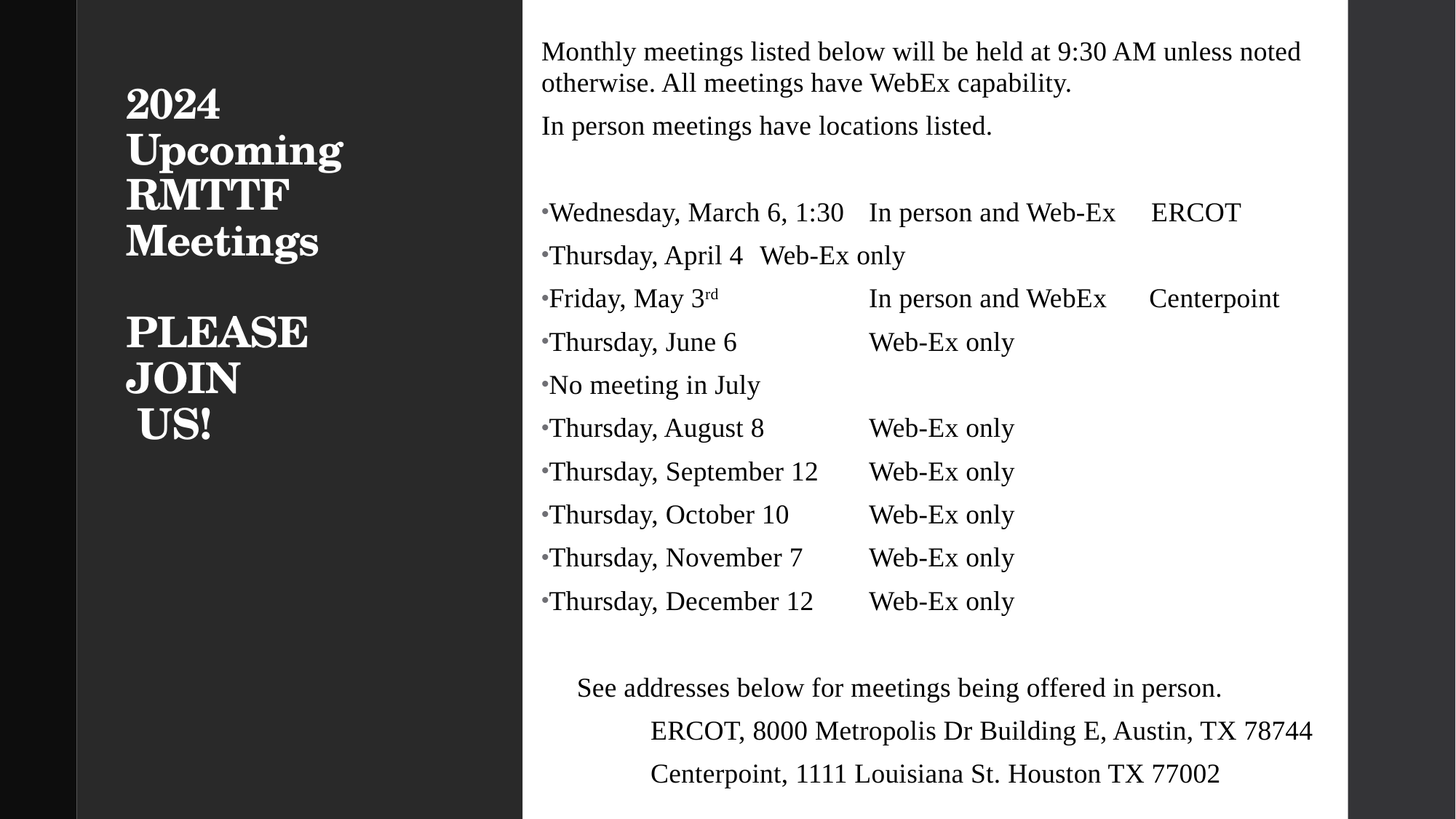

Monthly meetings listed below will be held at 9:30 AM unless noted otherwise. All meetings have WebEx capability.
In person meetings have locations listed.

Wednesday, March 6, 1:30 	In person and Web-Ex     ERCOT
Thursday, April 4 	Web-Ex only
Friday, May 3rd  		In person and WebEx      Centerpoint
Thursday, June 6 		Web-Ex only
No meeting in July
Thursday, August 8 	Web-Ex only
Thursday, September 12 	Web-Ex only
Thursday, October 10 	Web-Ex only
Thursday, November 7 	Web-Ex only
Thursday, December 12 	Web-Ex only

     See addresses below for meetings being offered in person.
	ERCOT, 8000 Metropolis Dr Building E, Austin, TX 78744
  	Centerpoint, 1111 Louisiana St. Houston TX 77002

# 2024 Upcoming RMTTF Meetings PLEASE JOIN US!